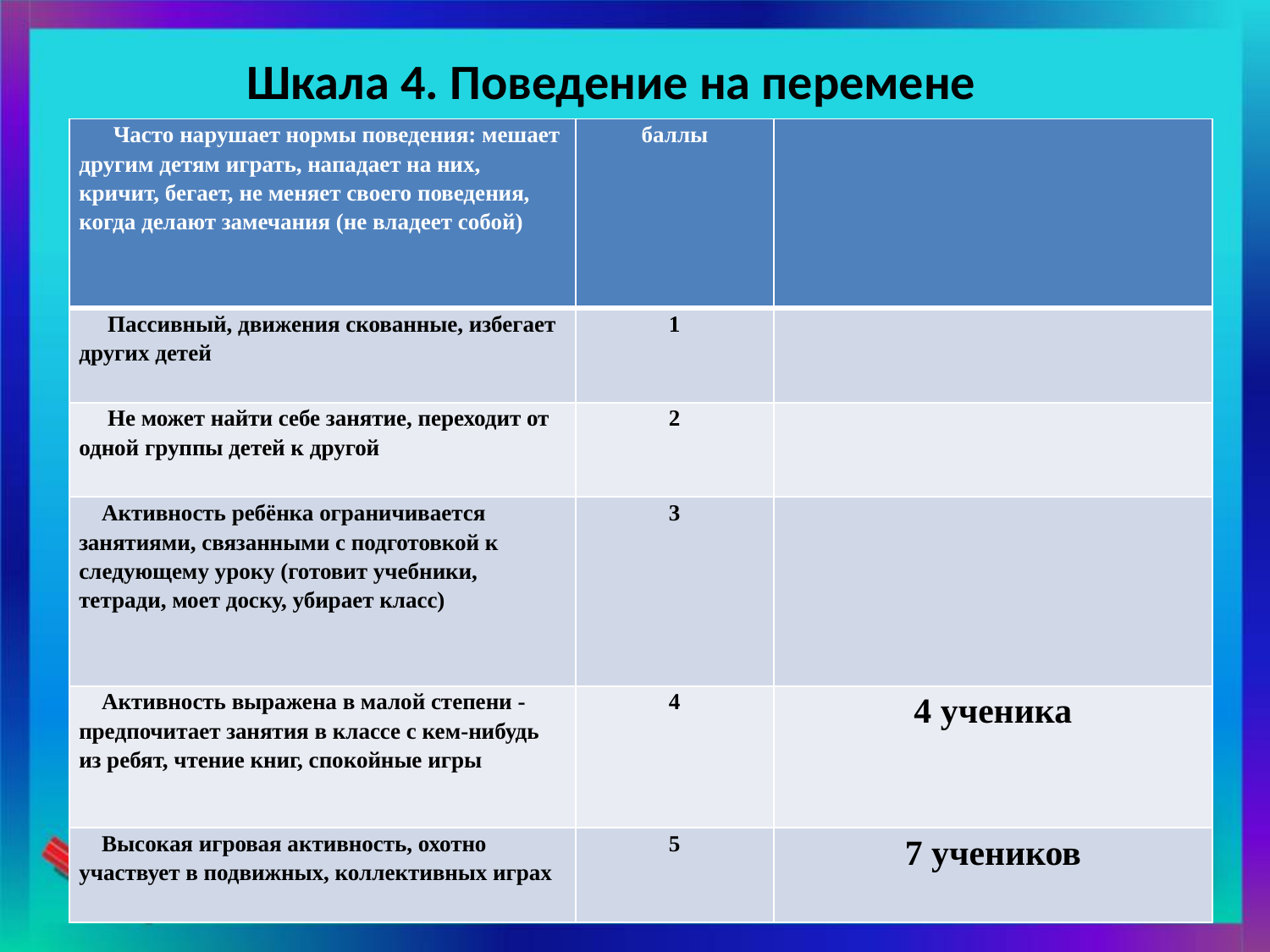

# Шкала 4. Поведение на перемене
| Часто нарушает нормы поведения: мешает другим детям играть, нападает на них, кричит, бегает, не меняет своего поведения, когда делают замечания (не владеет собой) | баллы |  |
| --- | --- | --- |
| Пассивный, движения скованные, избегает других детей | 1 |  |
| Не может найти себе занятие, переходит от одной группы детей к другой | 2 |  |
| Активность ребёнка ограничивается занятиями, связанными с подготовкой к следующему уроку (готовит учебники, тетради, моет доску, убирает класс) | 3 |  |
| Активность выражена в малой степени - предпочитает занятия в классе с кем-нибудь из ребят, чтение книг, спокойные игры | 4 | 4 ученика |
| Высокая игровая активность, охотно участвует в подвижных, коллективных играх | 5 | 7 учеников |